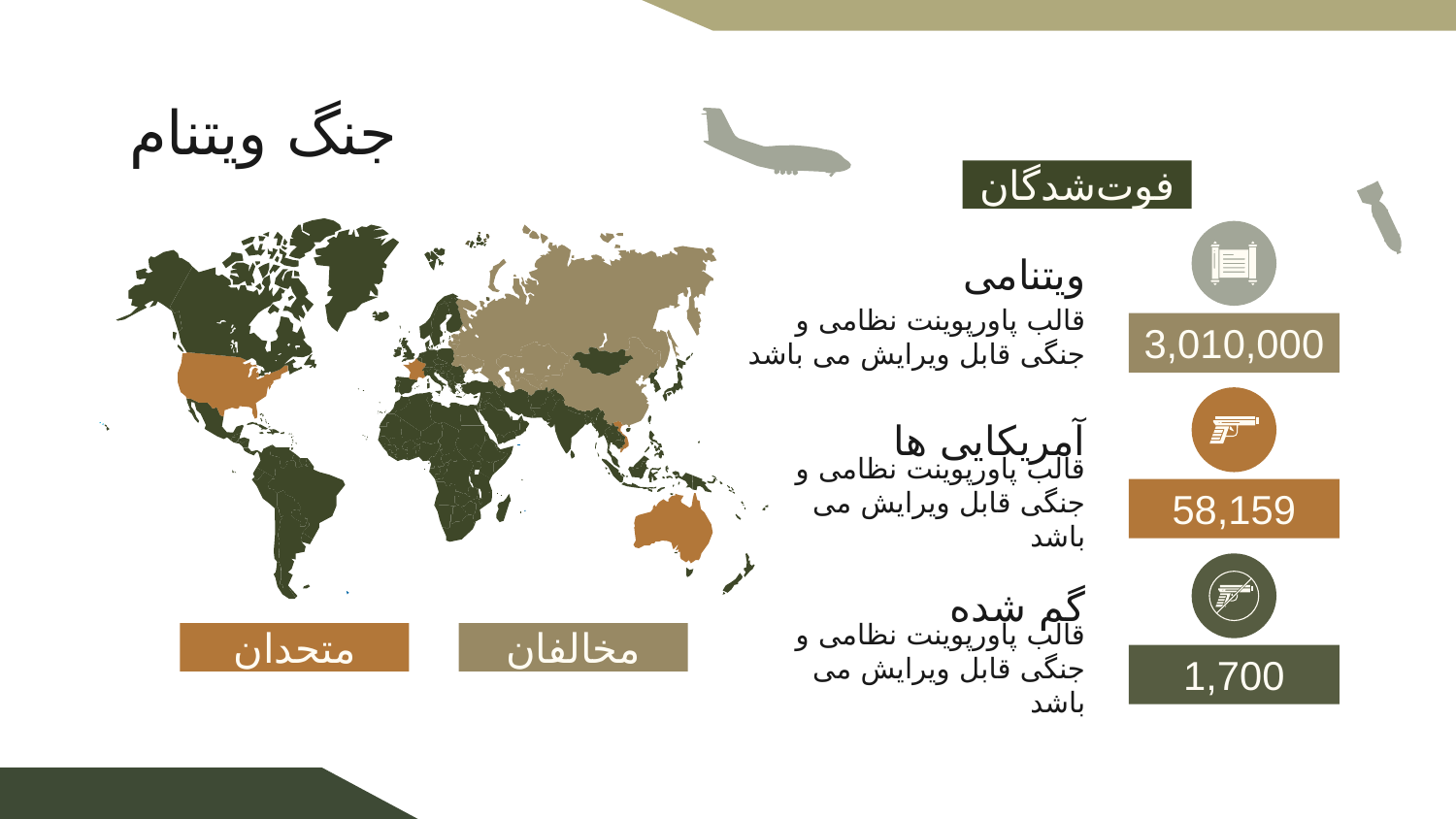

# جنگ ویتنام

فوت‌شدگان

ویتنامی
قالب پاورپوینت نظامی و جنگی قابل ویرایش می باشد
3,010,000

آمریکایی ها

قالب پاورپوینت نظامی و جنگی قابل ویرایش می باشد
58,159

گم شده
متحدان
مخالفان
قالب پاورپوینت نظامی و جنگی قابل ویرایش می باشد
1,700